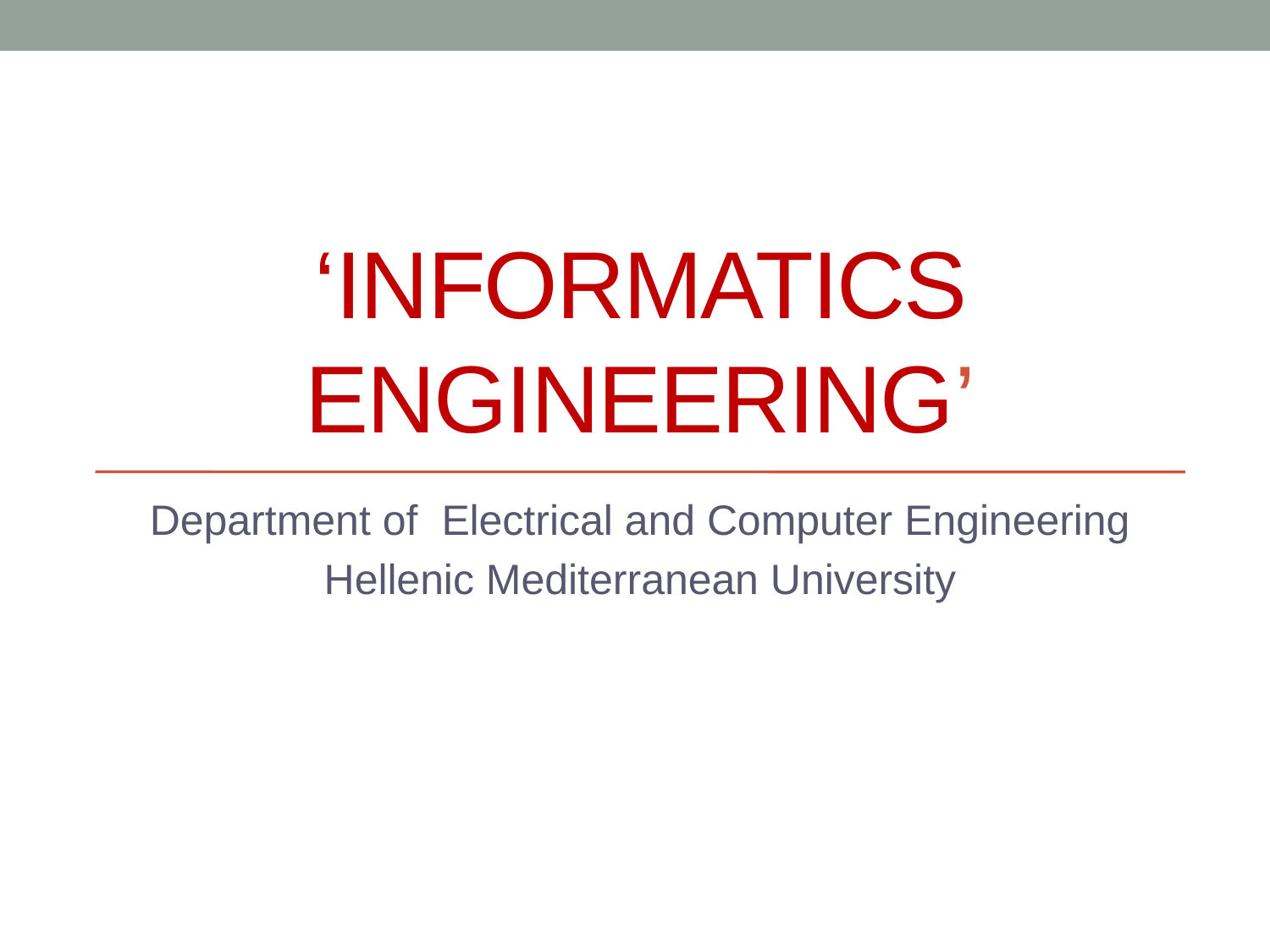

# ‘Informatics ENGINEERING’
Department of  Electrical and Computer Engineering
Hellenic Mediterranean University